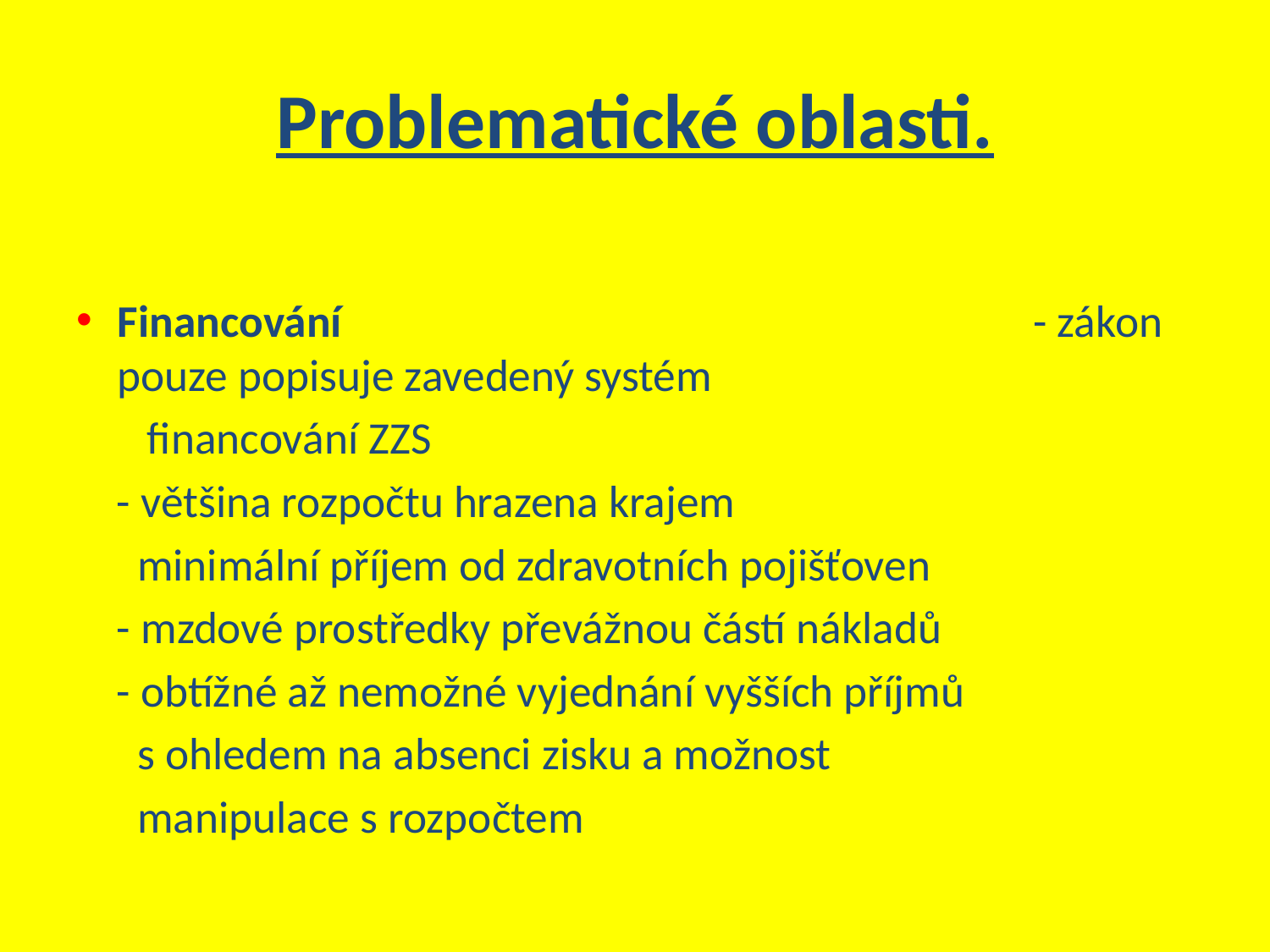

# Problematické oblasti.

Financování                                                                    - zákon pouze popisuje zavedený systém
       financování ZZS
    - většina rozpočtu hrazena krajem
      minimální příjem od zdravotních pojišťoven
    - mzdové prostředky převážnou částí nákladů
    - obtížné až nemožné vyjednání vyšších příjmů
      s ohledem na absenci zisku a možnost
      manipulace s rozpočtem